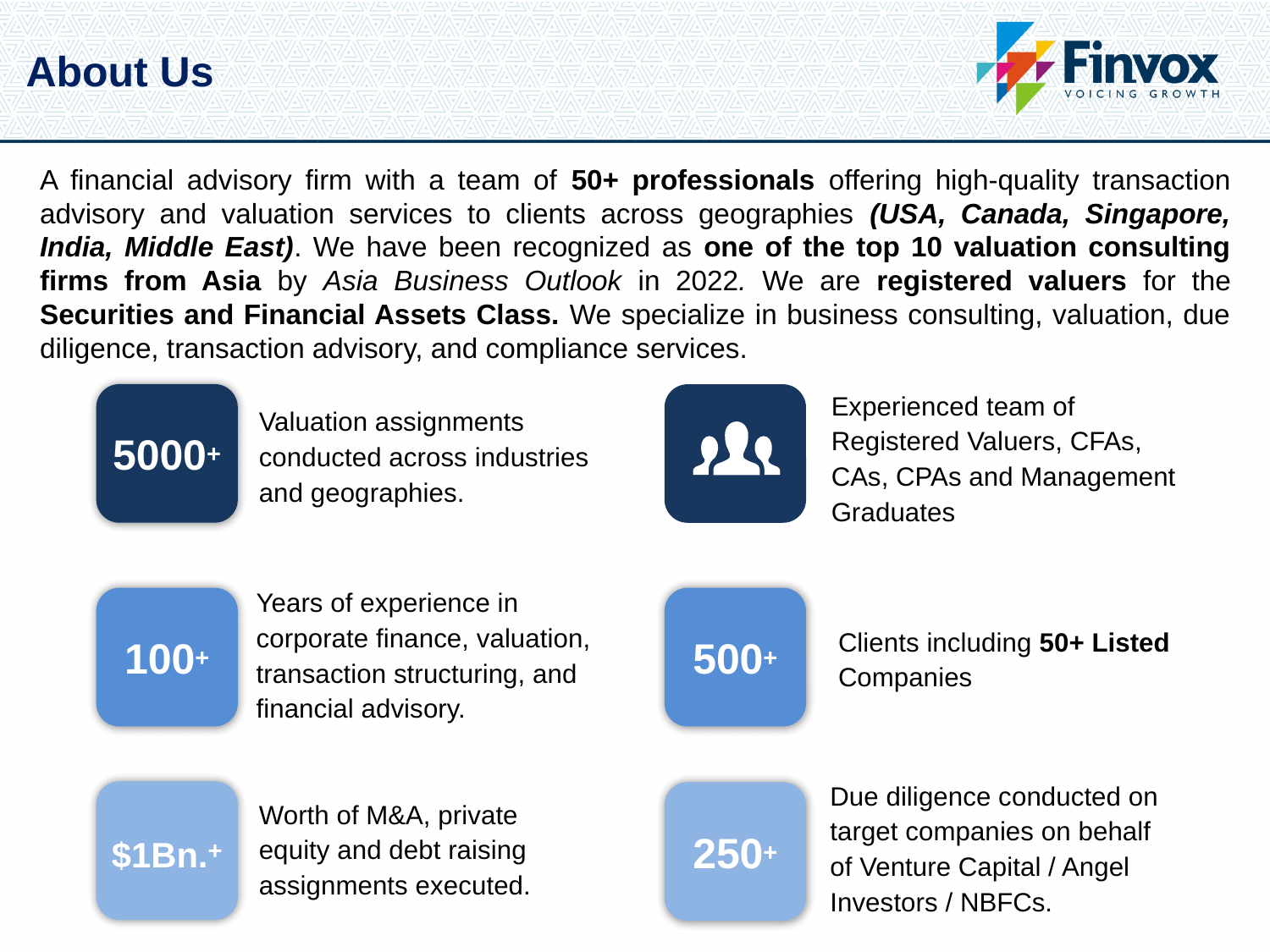

# About Us
A financial advisory firm with a team of 50+ professionals offering high-quality transaction advisory and valuation services to clients across geographies (USA, Canada, Singapore, India, Middle East). We have been recognized as one of the top 10 valuation consulting firms from Asia by Asia Business Outlook in 2022. We are registered valuers for the Securities and Financial Assets Class. We specialize in business consulting, valuation, due diligence, transaction advisory, and compliance services.
Experienced team of Registered Valuers, CFAs, CAs, CPAs and Management Graduates
5000+

Valuation assignments conducted across industries and geographies.
Years of experience in corporate finance, valuation, transaction structuring, and financial advisory.
100+
500+
Clients including 50+ Listed Companies
Due diligence conducted on target companies on behalf of Venture Capital / Angel Investors / NBFCs.
$1Bn.+
250+
Worth of M&A, private equity and debt raising assignments executed.
2